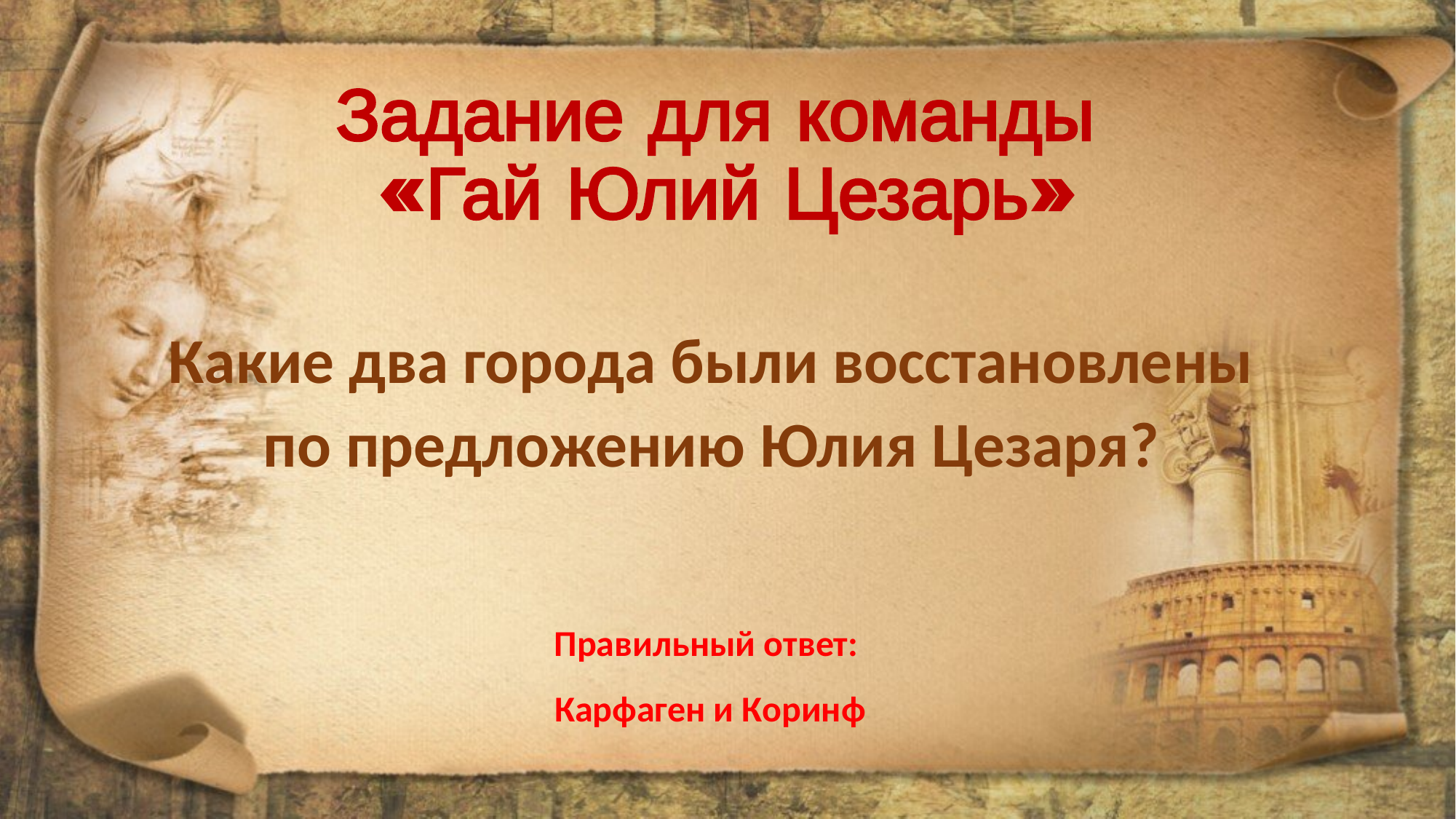

# Задание для команды «Гай Юлий Цезарь»

Какие два города были восстановлены
по предложению Юлия Цезаря?
Правильный ответ:
Карфаген и Коринф